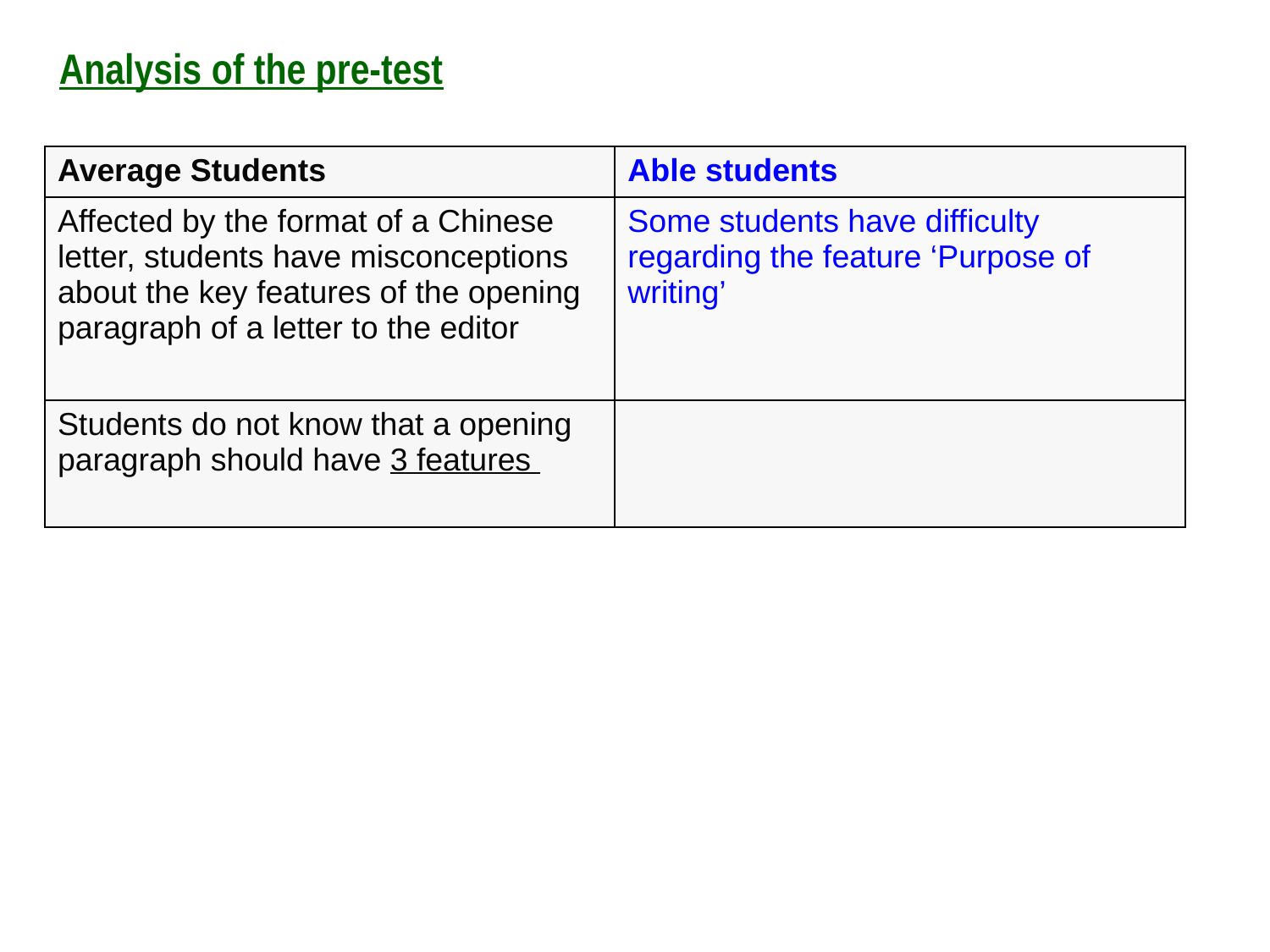

Analysis of the pre-test
| Average Students | Able students |
| --- | --- |
| Affected by the format of a Chinese letter, students have misconceptions about the key features of the opening paragraph of a letter to the editor | Some students have difficulty regarding the feature ‘Purpose of writing’ |
| Students do not know that a opening paragraph should have 3 features |  |